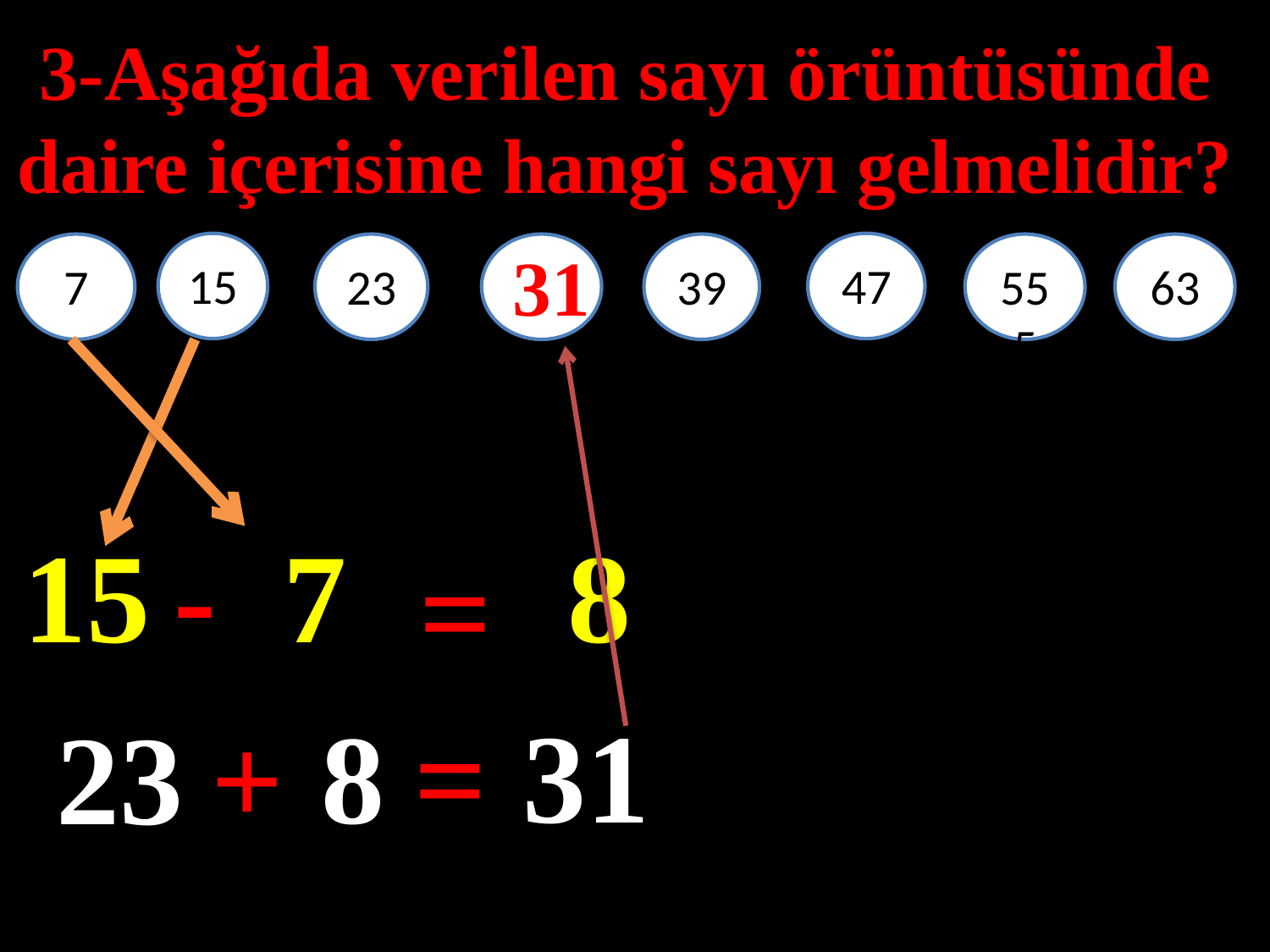

3-Aşağıda verilen sayı örüntüsünde daire içerisine hangi sayı gelmelidir?
31
47
15
7
23

39
555
63
#
15
-
7
8
=
31
=
8
23
+